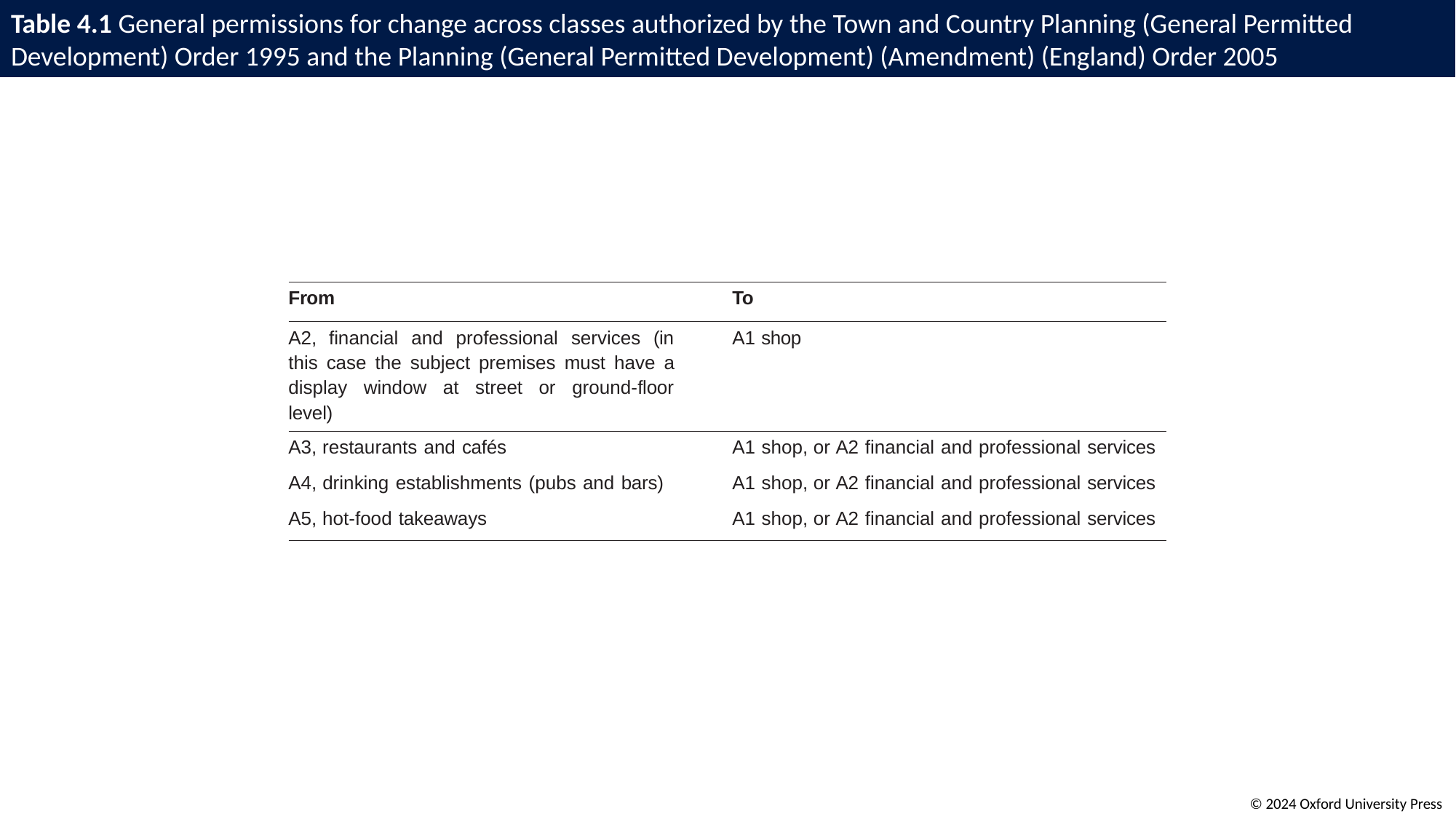

# Table 4.1 General permissions for change across classes authorized by the Town and Country Planning (General Permitted Development) Order 1995 and the Planning (General Permitted Development) (Amendment) (England) Order 2005
| From | To |
| --- | --- |
| A2, financial and professional services (in this case the subject premises must have a display window at street or ground-floor level) | A1 shop |
| A3, restaurants and cafés | A1 shop, or A2 financial and professional services |
| A4, drinking establishments (pubs and bars) | A1 shop, or A2 financial and professional services |
| A5, hot-food takeaways | A1 shop, or A2 financial and professional services |